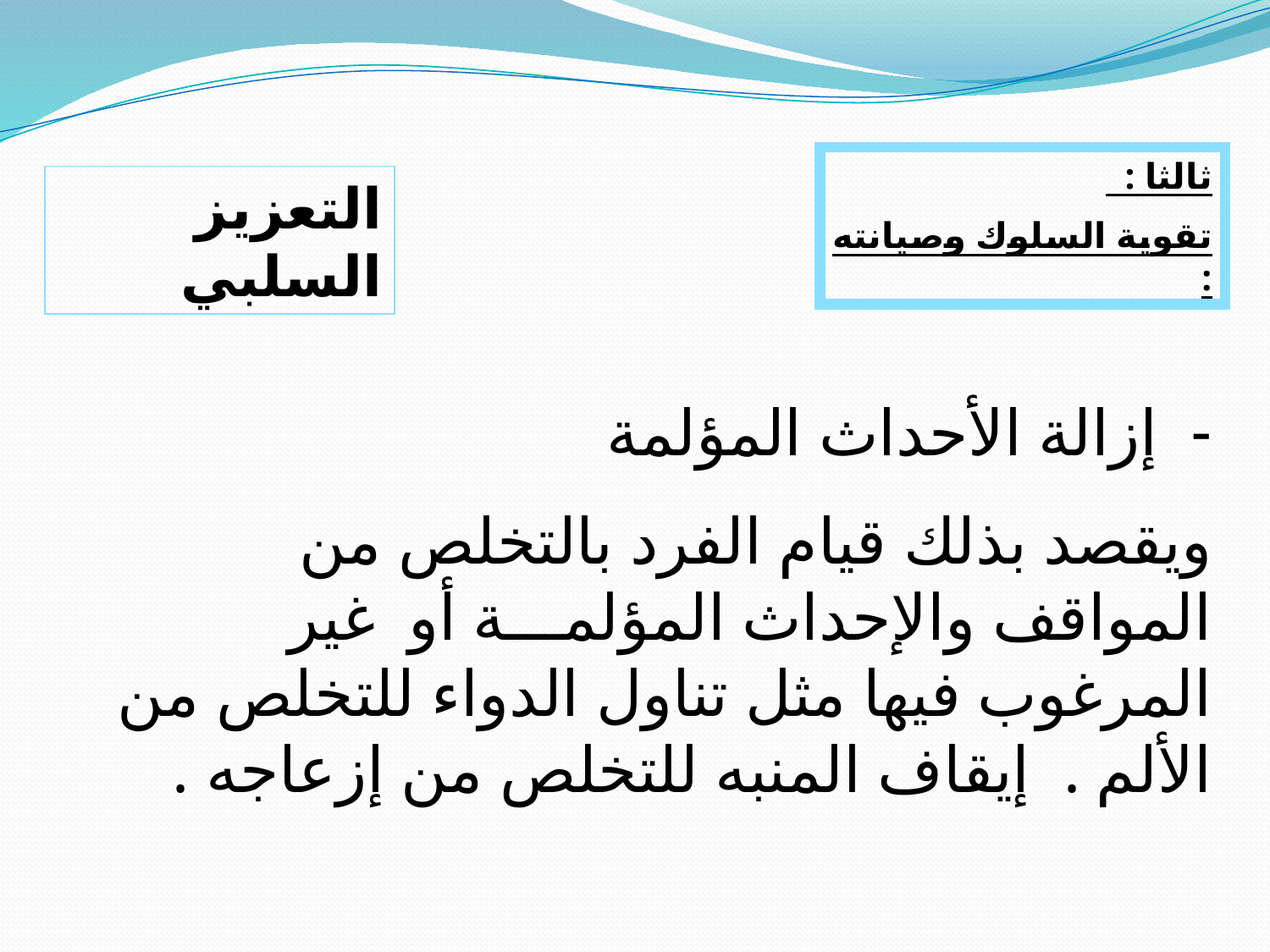

ثالثا :
تقوية السلوك وصيانته :
التعزيز السلبي
-  إزالة الأحداث المؤلمة
ويقصد بذلك قيام الفرد بالتخلص من المواقف والإحداث المؤلمـــة أو  غير المرغوب فيها مثل تناول الدواء للتخلص من الألم .  إيقاف المنبه للتخلص من إزعاجه .